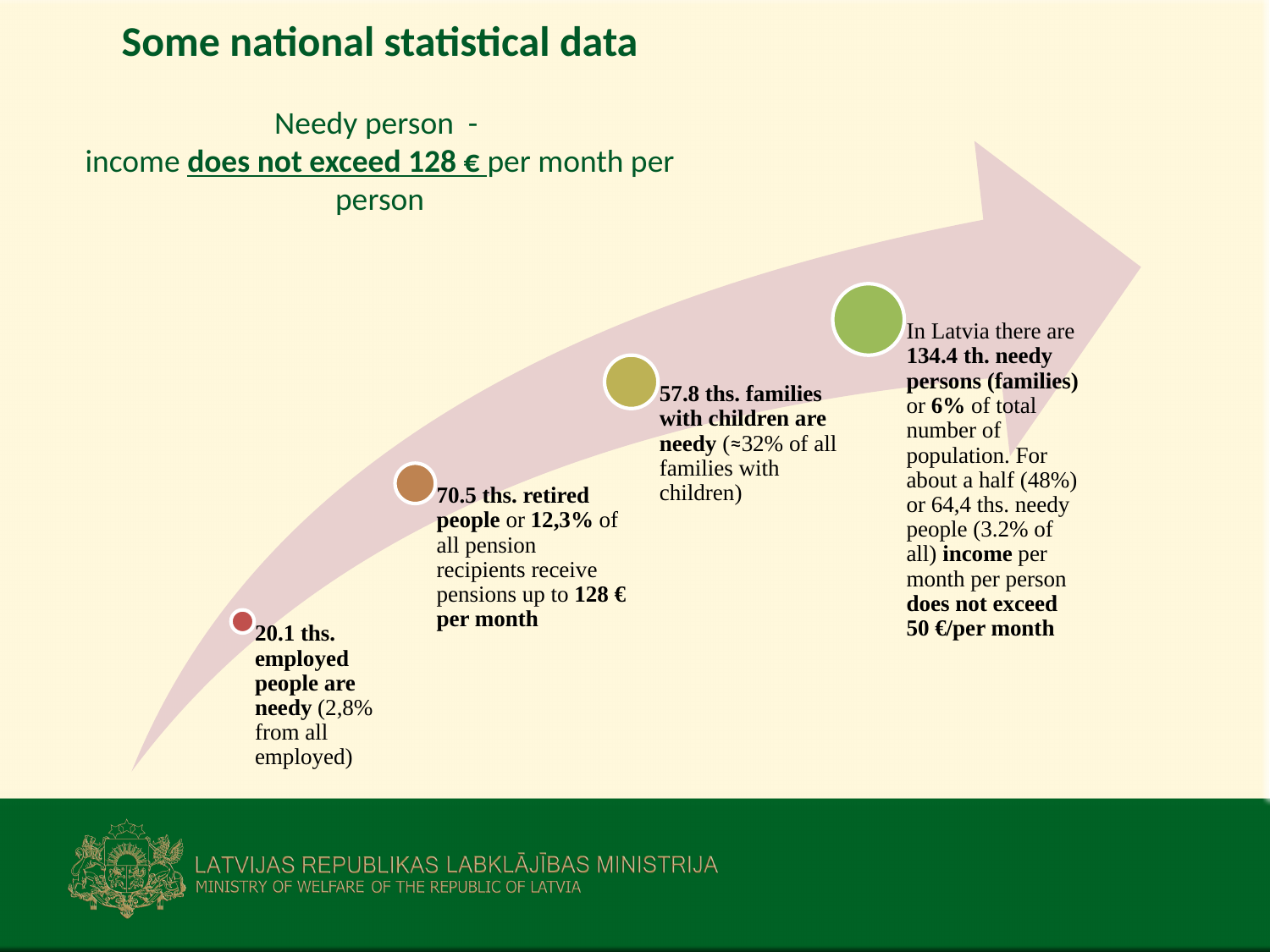

Some national statistical data

Needy person  -
income does not exceed 128 € per month per person

20.1 ths. employed people are needy (2,8% from all employed)
70.5 ths. retired people or 12,3% of all pension recipients receive pensions up to 128 € per month
57.8 ths. families with children are needy (≈32% of all families with children)
In Latvia there are 134.4 th. needy persons (families) or 6% of total number of population. For about a half (48%) or 64,4 ths. needy people (3.2% of all) income per month per person does not exceed  50 €/per month